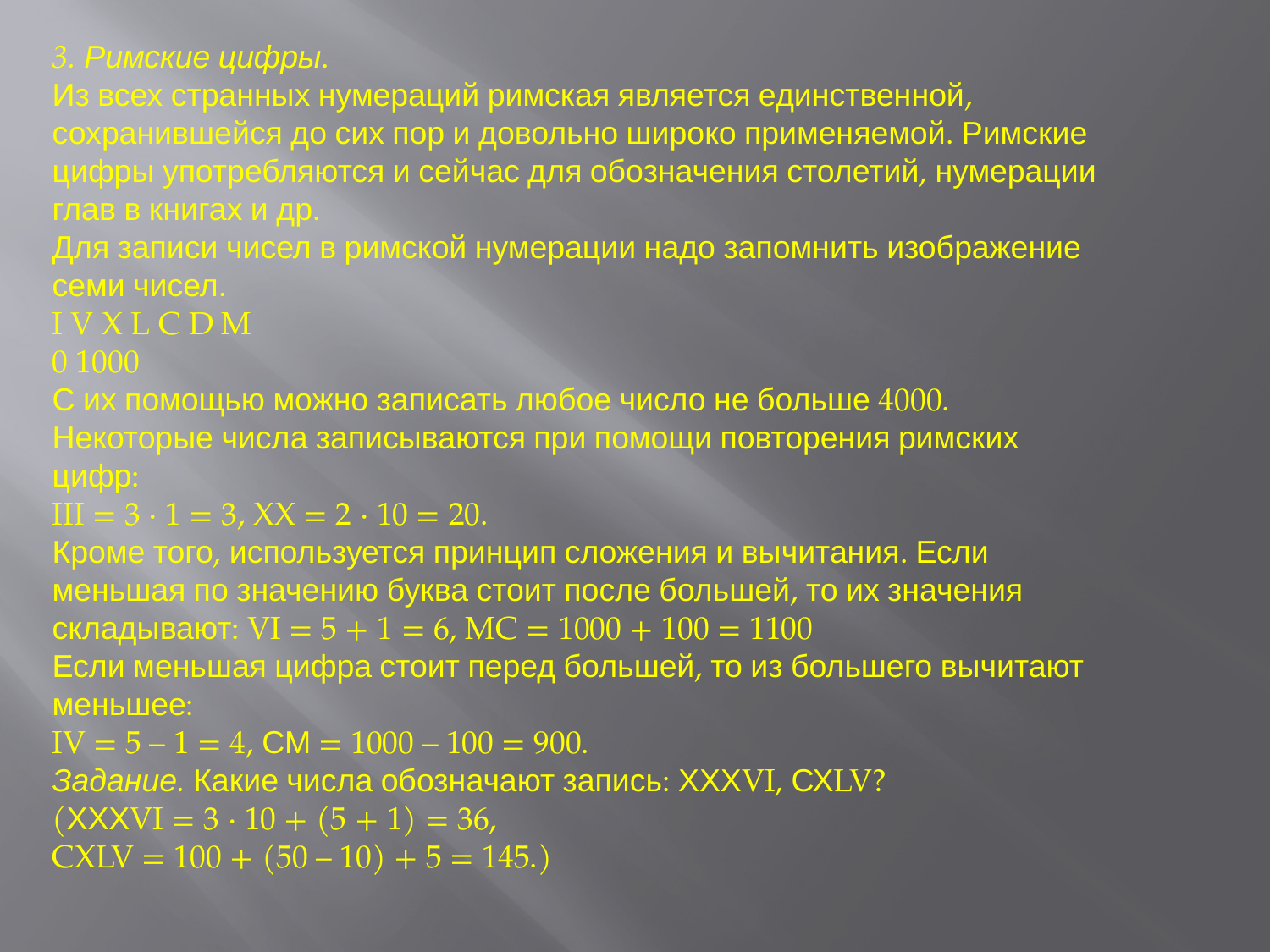

3. Римские цифры.
Из всех странных нумераций римская является единственной, сохранившейся до сих пор и довольно широко применяемой. Римские цифры употребляются и сейчас для обозначения столетий, нумерации глав в книгах и др.
Для записи чисел в римской нумерации надо запомнить изображение семи чисел.
I V X L C D M
0 1000
С их помощью можно записать любое число не больше 4000. Некоторые числа записываются при помощи повторения римских цифр:
III = 3 · 1 = 3, XX = 2 · 10 = 20.
Кроме того, используется принцип сложения и вычитания. Если меньшая по значению буква стоит после большей, то их значения складывают: VI = 5 + 1 = 6, MC = 1000 + 100 = 1100
Если меньшая цифра стоит перед большей, то из большего вычитают меньшее:
IV = 5 – 1 = 4, СМ = 1000 – 100 = 900.
Задание. Какие числа обозначают запись: ХХХVI, СХLV?
(ХХХVI = 3 · 10 + (5 + 1) = 36,
CXLV = 100 + (50 – 10) + 5 = 145.)